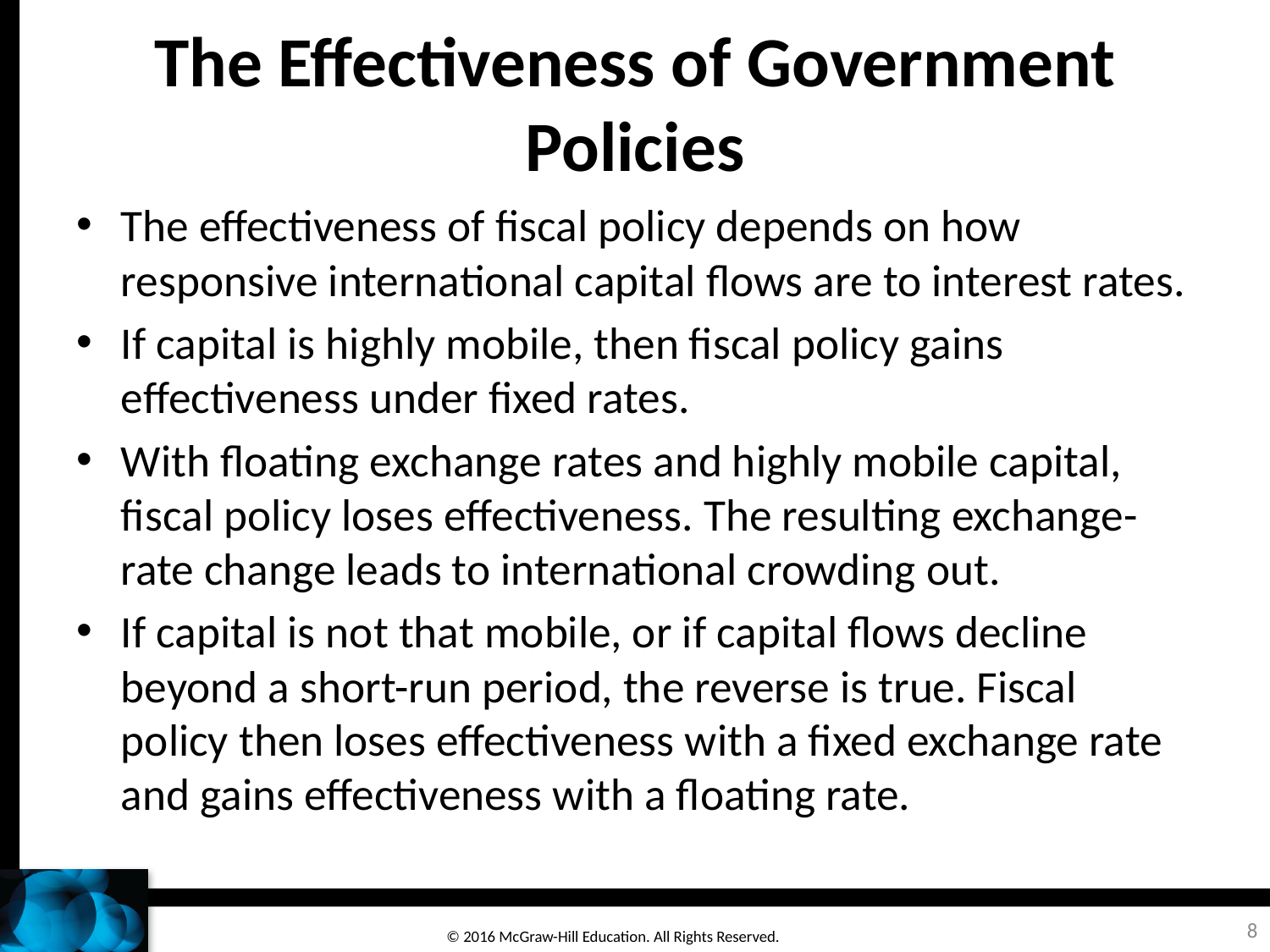

# The Effectiveness of Government Policies
The effectiveness of fiscal policy depends on how responsive international capital flows are to interest rates.
If capital is highly mobile, then fiscal policy gains effectiveness under fixed rates.
With floating exchange rates and highly mobile capital, fiscal policy loses effectiveness. The resulting exchange-rate change leads to international crowding out.
If capital is not that mobile, or if capital flows decline beyond a short-run period, the reverse is true. Fiscal policy then loses effectiveness with a fixed exchange rate and gains effectiveness with a floating rate.

8
© 2016 McGraw-Hill Education. All Rights Reserved.